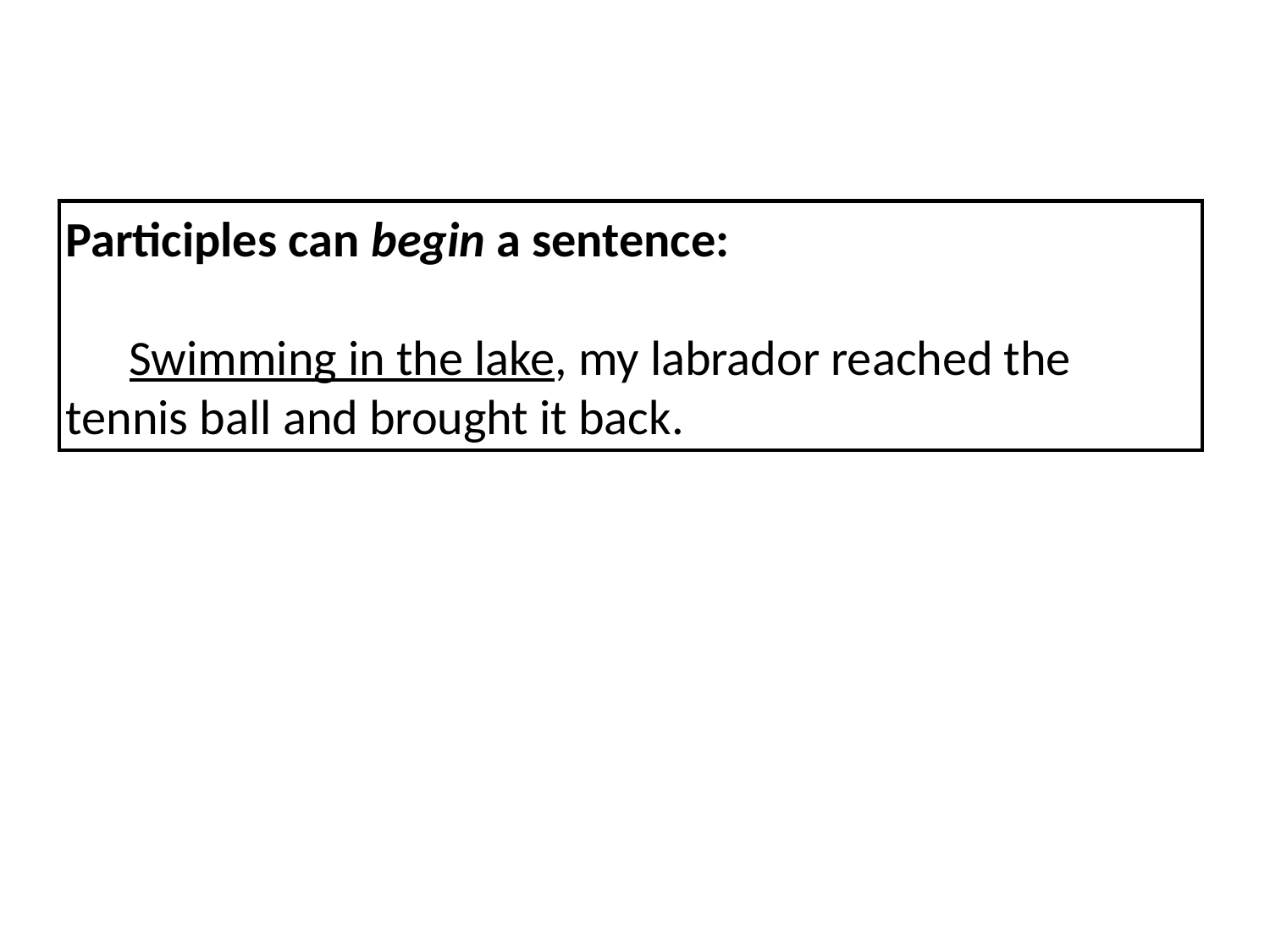

Participles can begin a sentence:

Swimming in the lake, my labrador reached the tennis ball and brought it back.